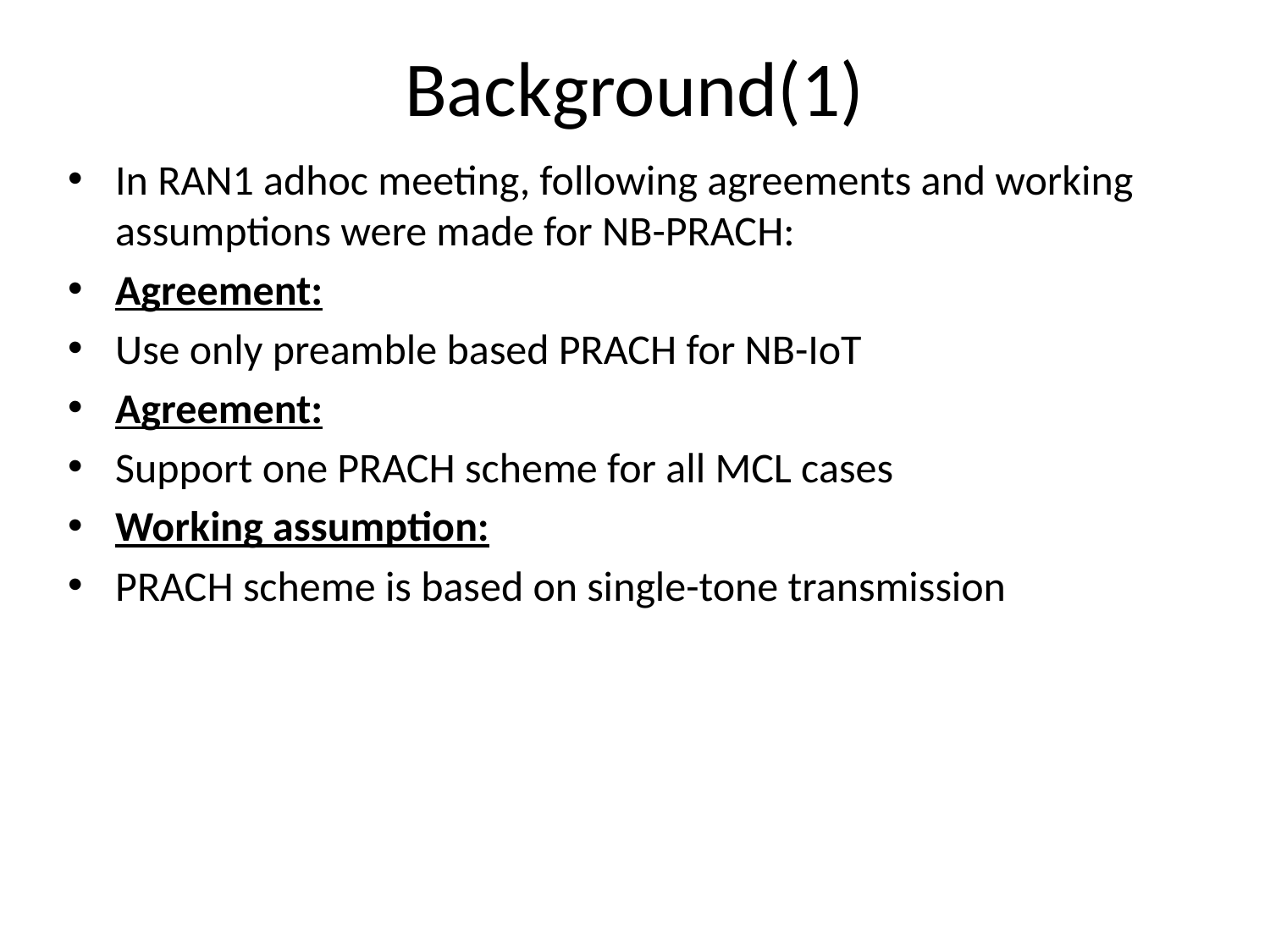

# Background(1)
In RAN1 adhoc meeting, following agreements and working assumptions were made for NB-PRACH:
Agreement:
Use only preamble based PRACH for NB-IoT
Agreement:
Support one PRACH scheme for all MCL cases
Working assumption:
PRACH scheme is based on single-tone transmission